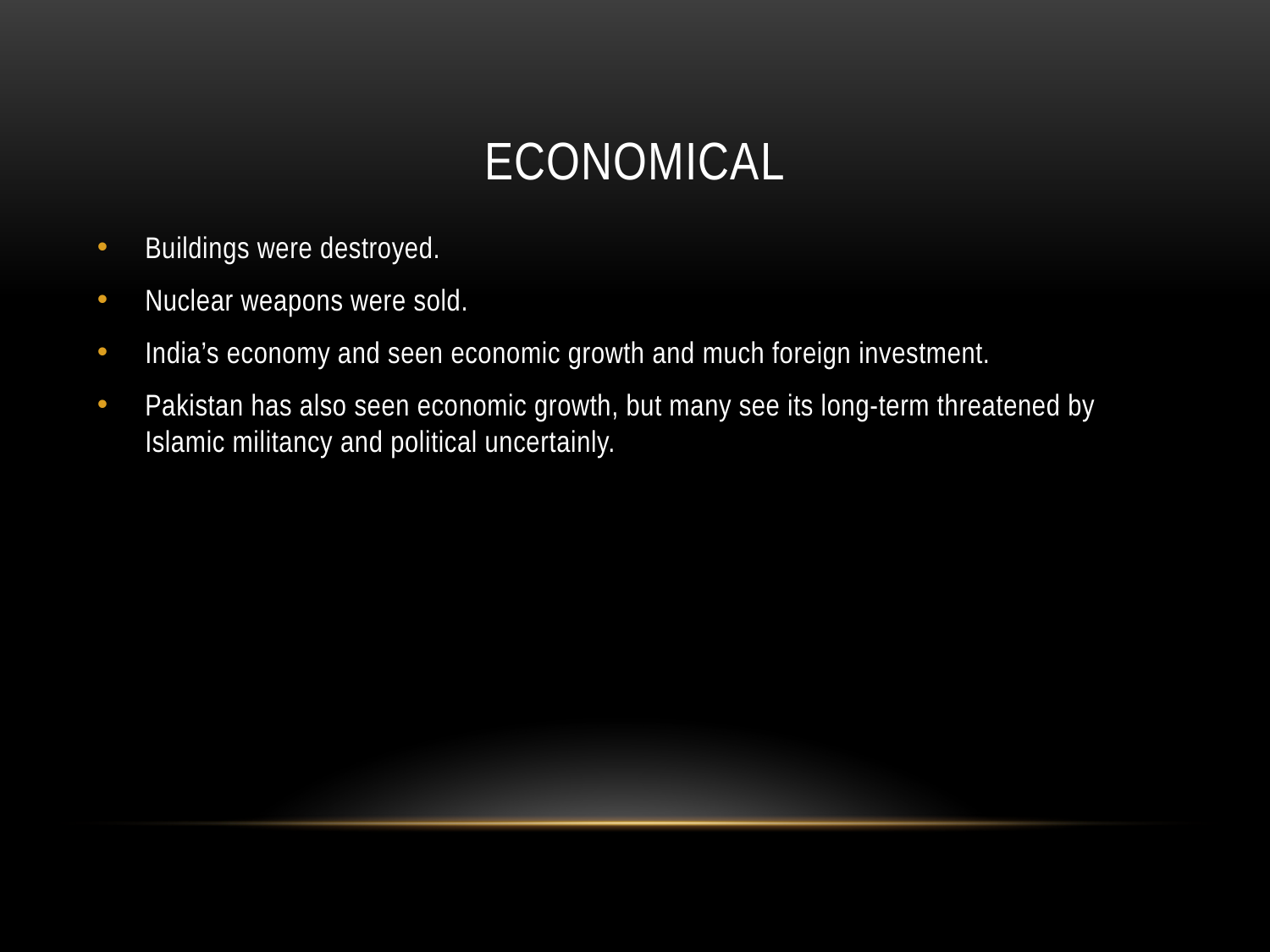

# economical
Buildings were destroyed.
Nuclear weapons were sold.
India’s economy and seen economic growth and much foreign investment.
Pakistan has also seen economic growth, but many see its long-term threatened by Islamic militancy and political uncertainly.